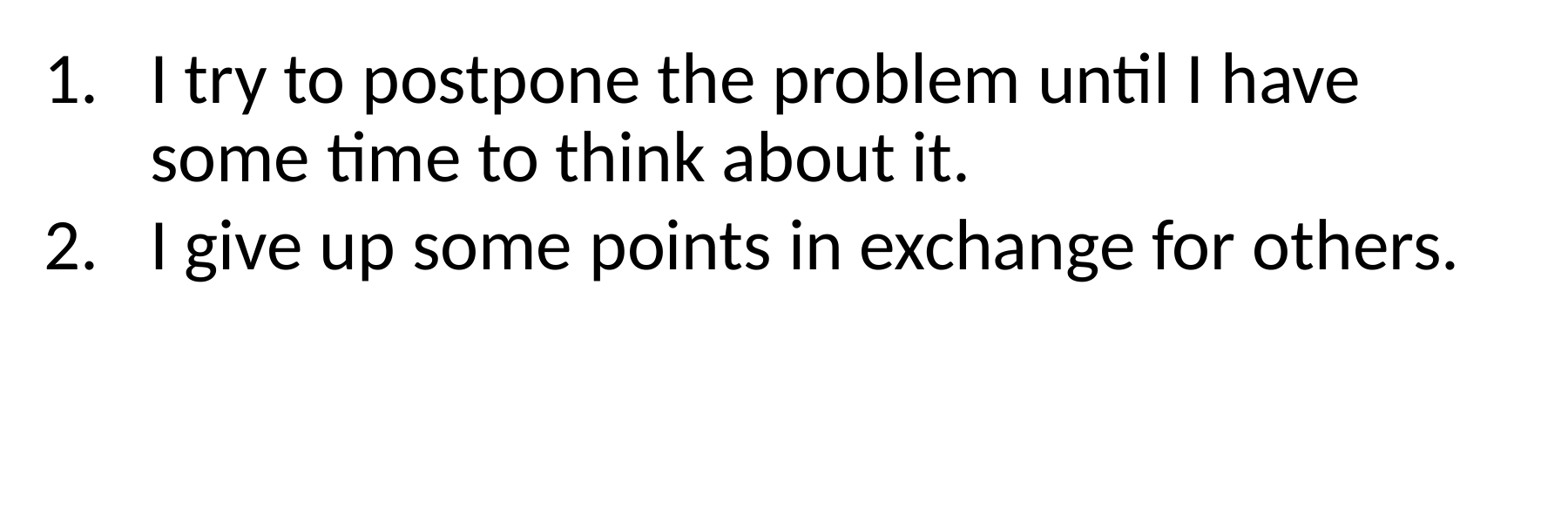

I try to postpone the problem until I have some time to think about it.
I give up some points in exchange for others.